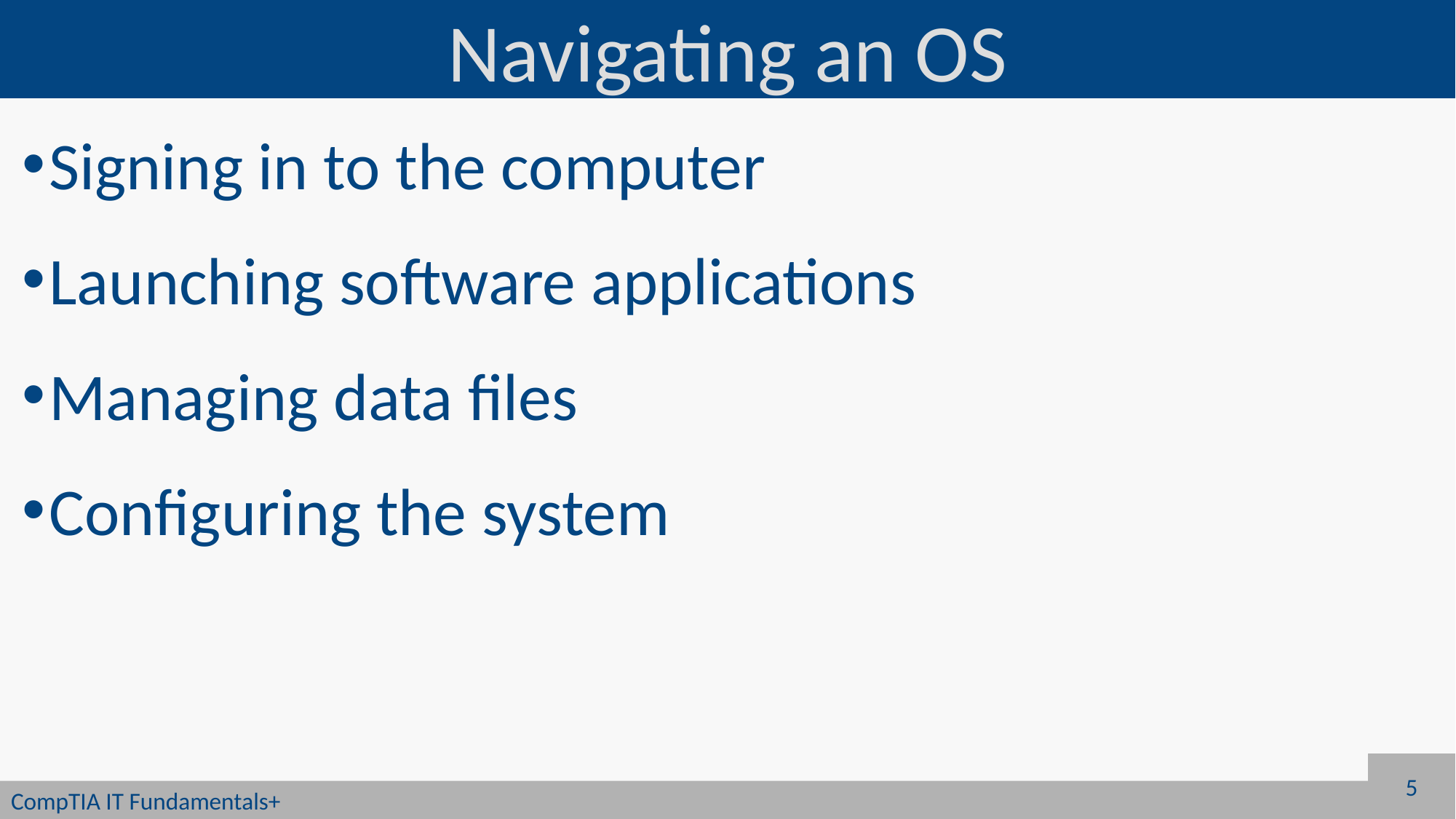

# Navigating an OS
Signing in to the computer
Launching software applications
Managing data files
Configuring the system
5
CompTIA IT Fundamentals+